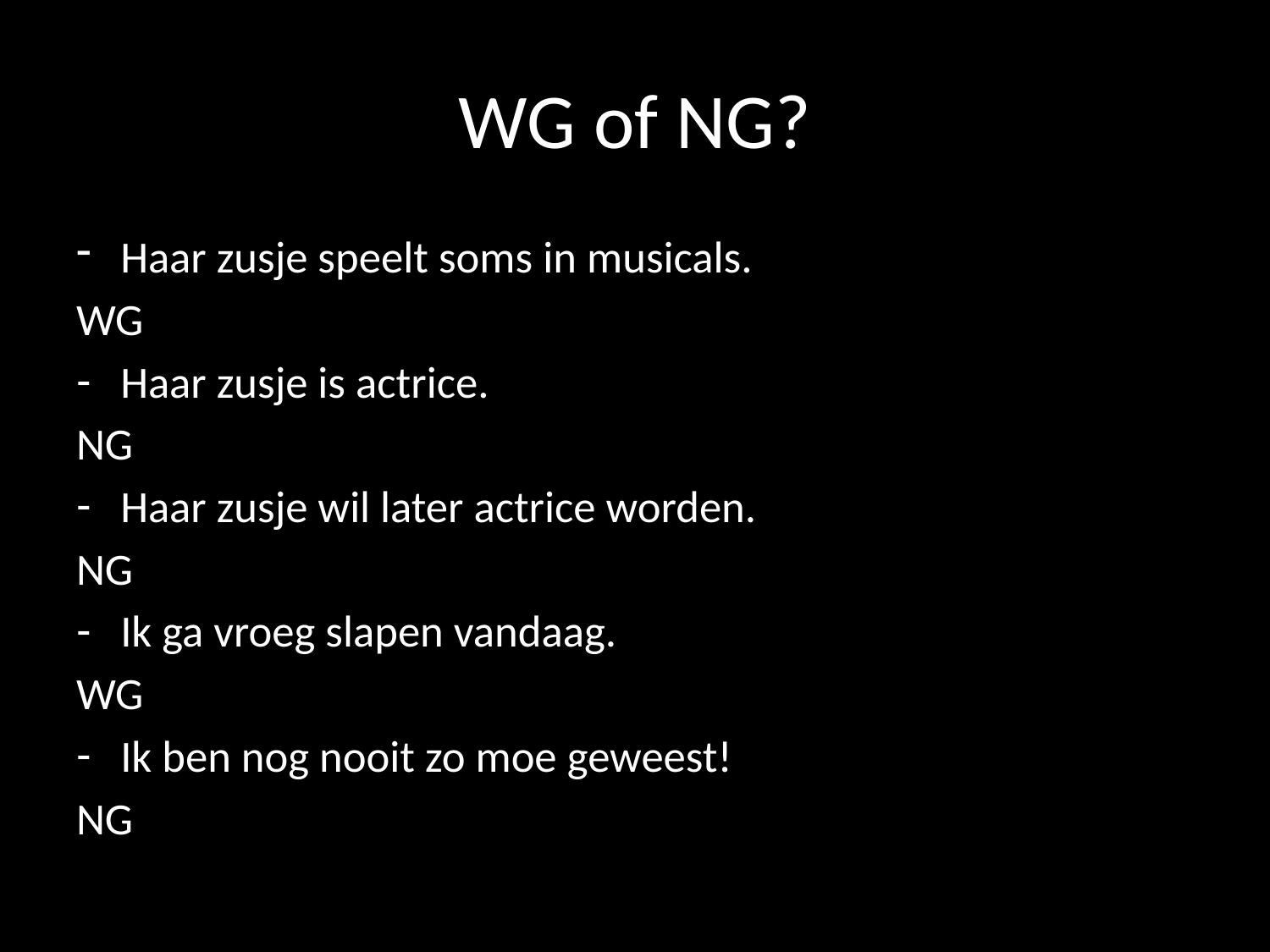

# WG of NG?
Haar zusje speelt soms in musicals.
WG
Haar zusje is actrice.
NG
Haar zusje wil later actrice worden.
NG
Ik ga vroeg slapen vandaag.
WG
Ik ben nog nooit zo moe geweest!
NG